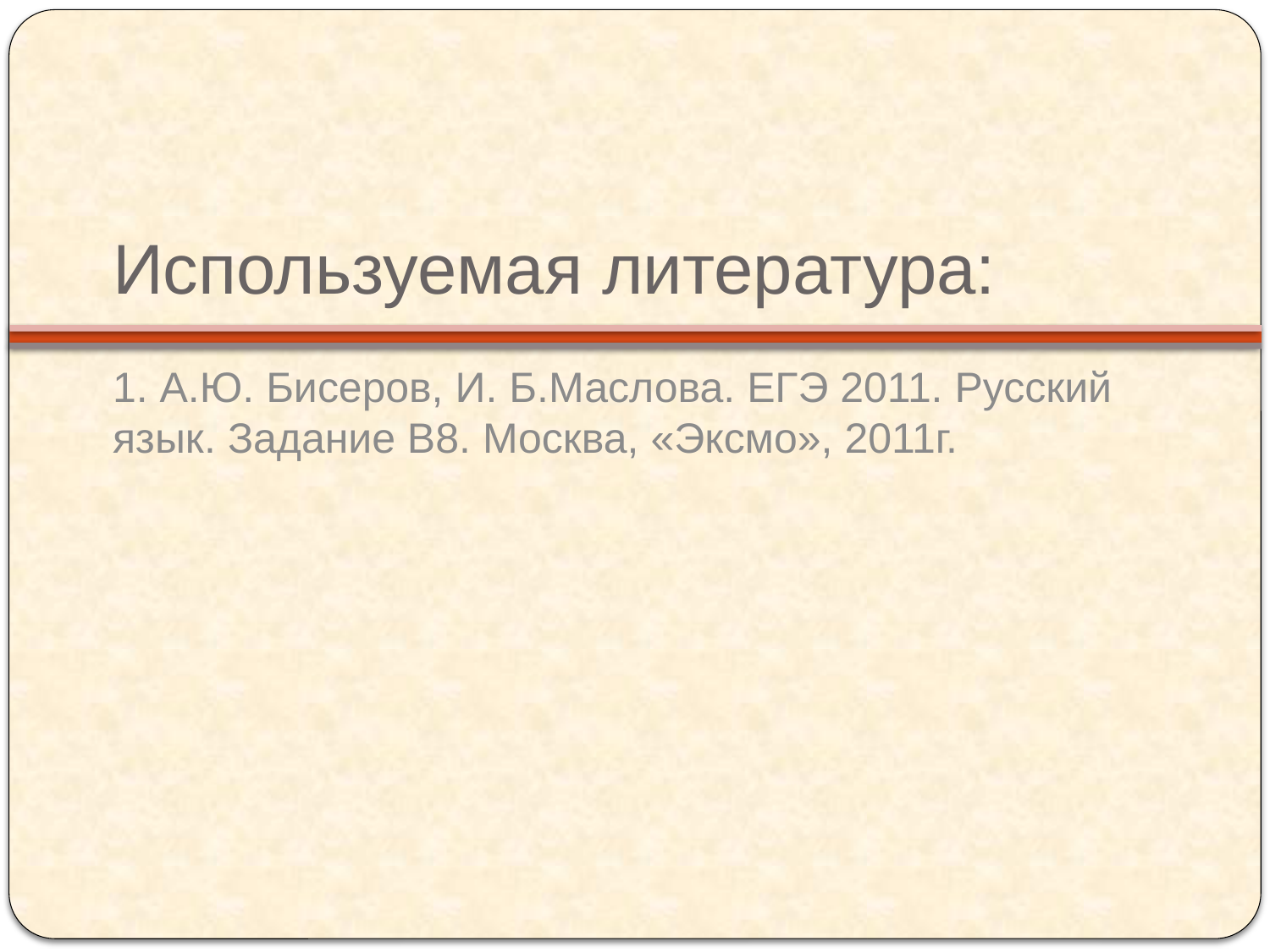

# Используемая литература:
1. А.Ю. Бисеров, И. Б.Маслова. ЕГЭ 2011. Русский язык. Задание В8. Москва, «Эксмо», 2011г.